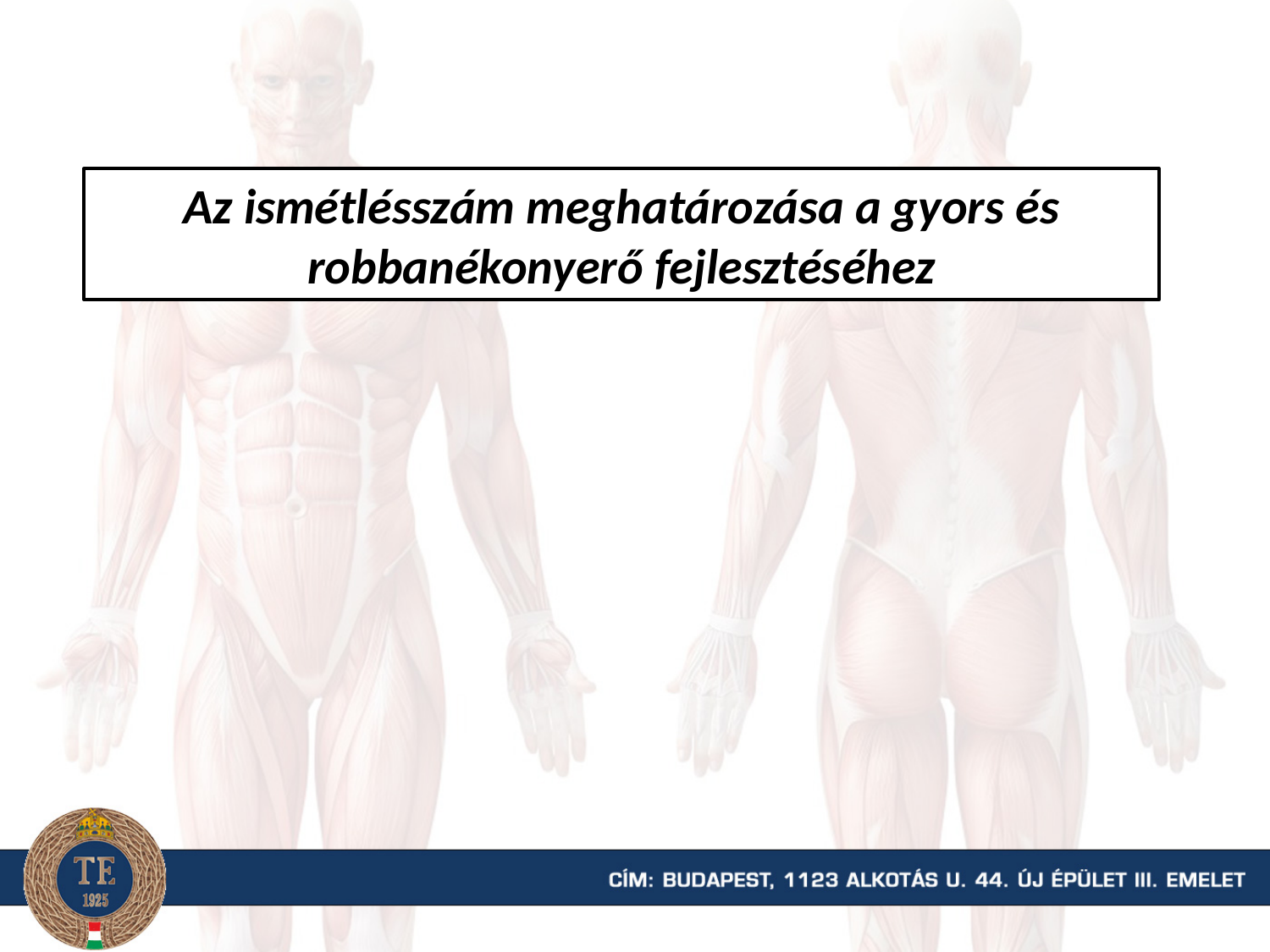

Az ismétlésszám meghatározása a gyors és robbanékonyerő fejlesztéséhez